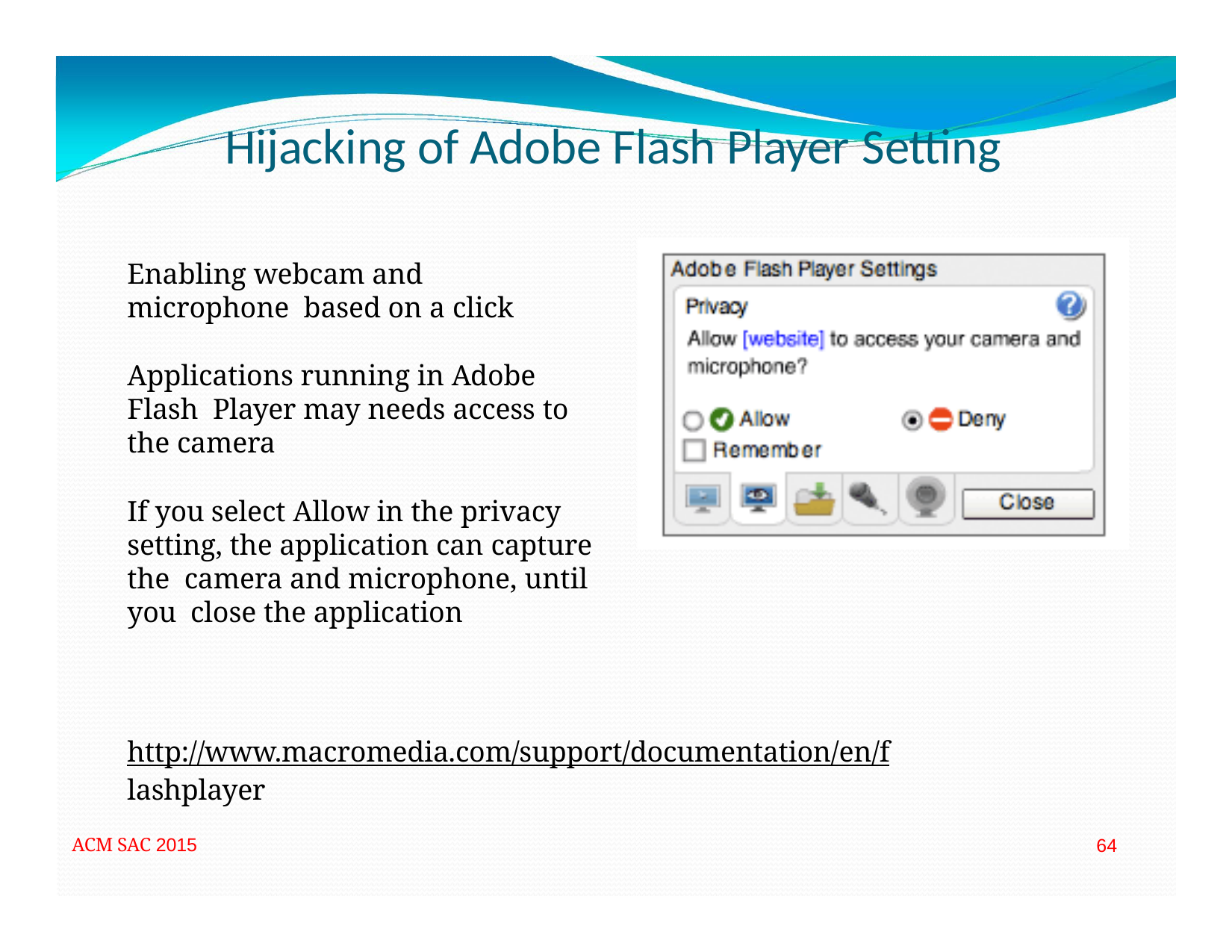

# Hijacking of Adobe Flash Player Setting

Enabling webcam and microphone  based on a click

Applications running in Adobe Flash  Player may needs access to the camera

If you select Allow in the privacy  setting, the application can capture the  camera and microphone, until you  close the application
http://www.macromedia.com/support/documentation/en/flashplayer
ACM SAC 2015
64